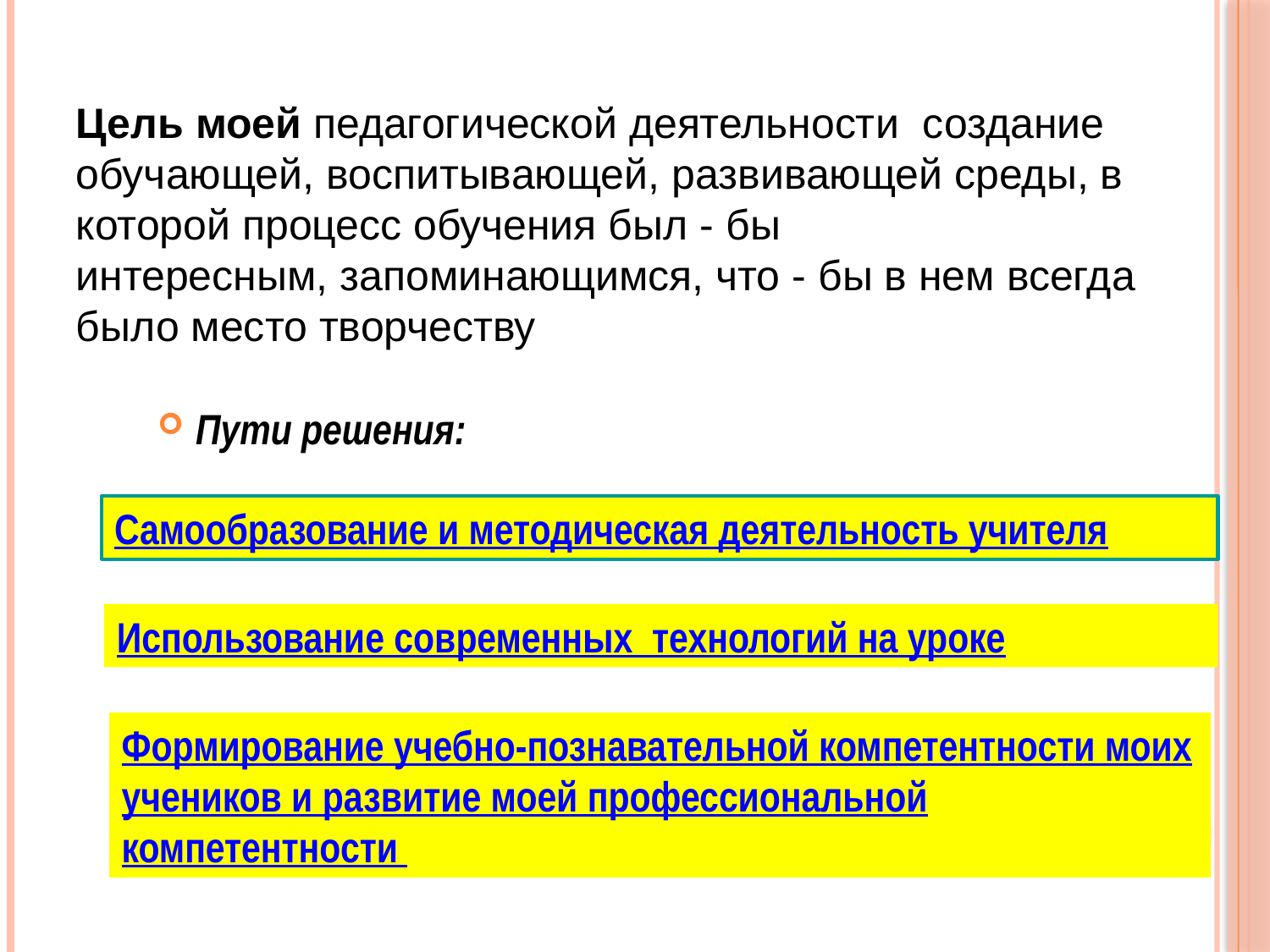

# Цель моей педагогической деятельности  создание обучающей, воспитывающей, развивающей среды, в которой процесс обучения был - бы интересным, запоминающимся, что - бы в нем всегда было место творчеству
Пути решения:
Самообразование и методическая деятельность учителя
Использование современных  технологий на уроке
Формирование учебно-познавательной компетентности моих учеников и развитие моей профессиональной компетентности